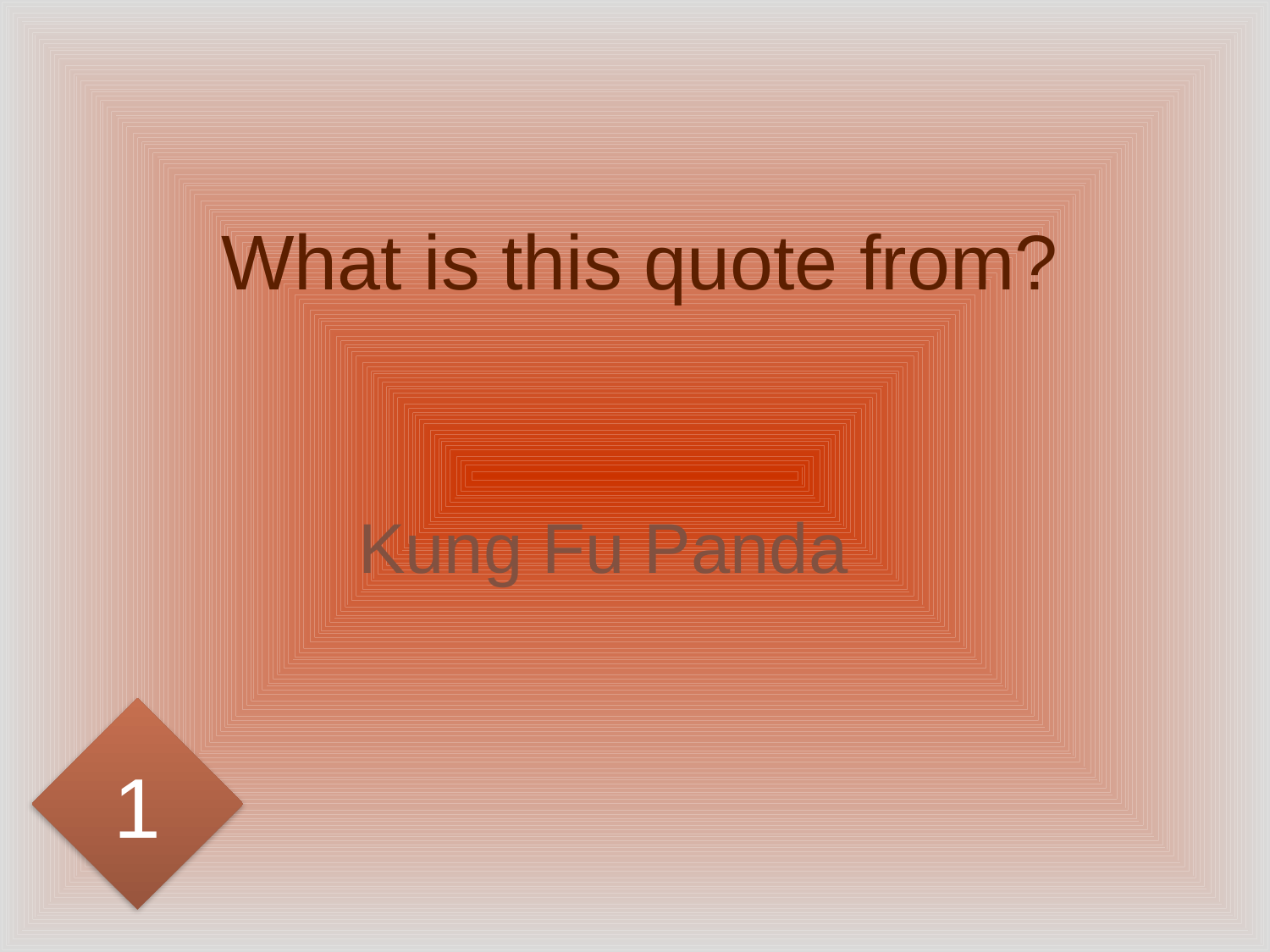

# What is this quote from?
Kung Fu Panda
1